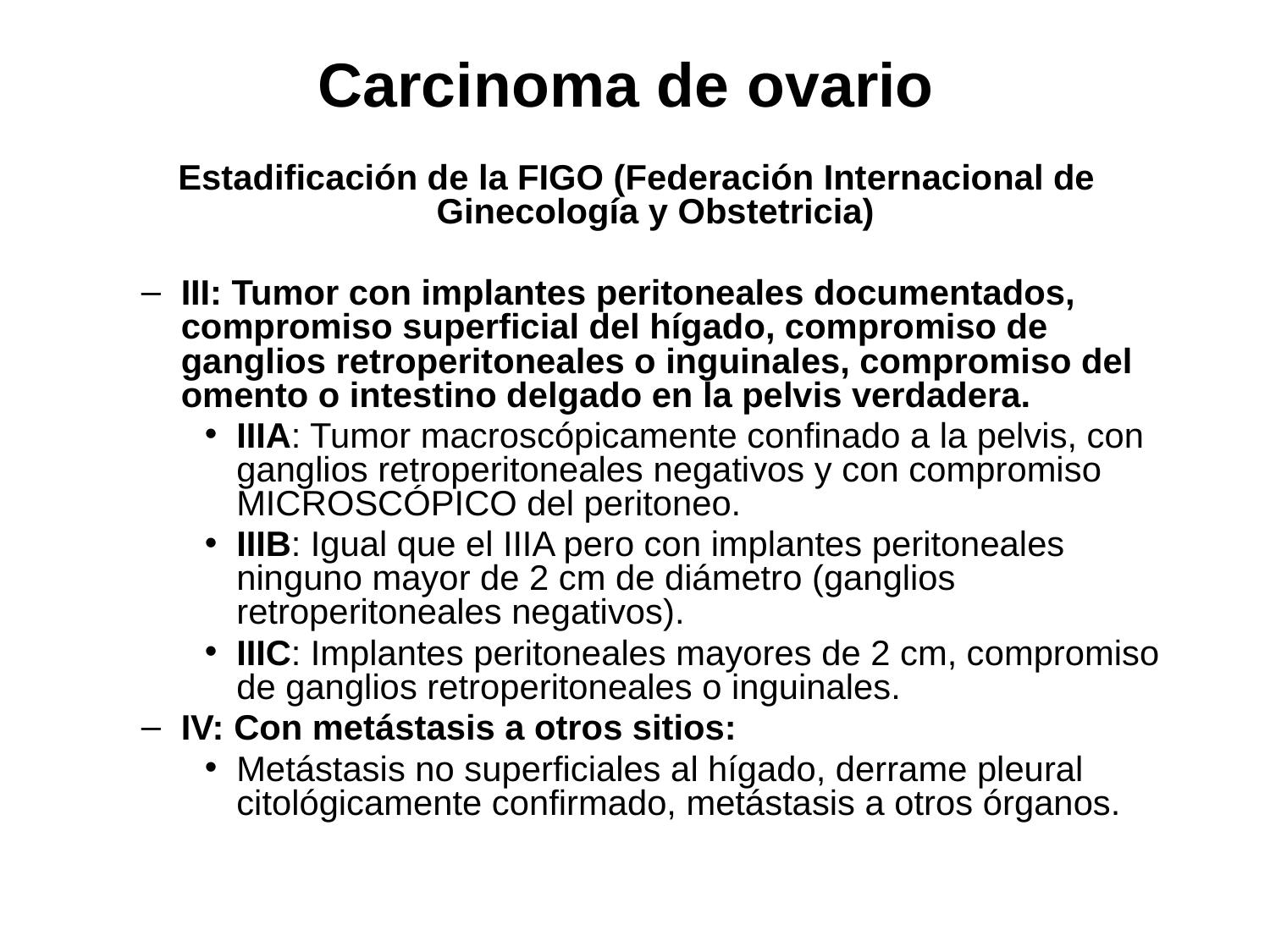

# Carcinoma de ovario
Estadificación de la FIGO (Federación Internacional de Ginecología y Obstetricia)

III: Tumor con implantes peritoneales documentados, compromiso superficial del hígado, compromiso de ganglios retroperitoneales o inguinales, compromiso del omento o intestino delgado en la pelvis verdadera.
IIIA: Tumor macroscópicamente confinado a la pelvis, con ganglios retroperitoneales negativos y con compromiso MICROSCÓPICO del peritoneo.
IIIB: Igual que el IIIA pero con implantes peritoneales ninguno mayor de 2 cm de diámetro (ganglios retroperitoneales negativos).
IIIC: Implantes peritoneales mayores de 2 cm, compromiso de ganglios retroperitoneales o inguinales.
IV: Con metástasis a otros sitios:
Metástasis no superficiales al hígado, derrame pleural citológicamente confirmado, metástasis a otros órganos.